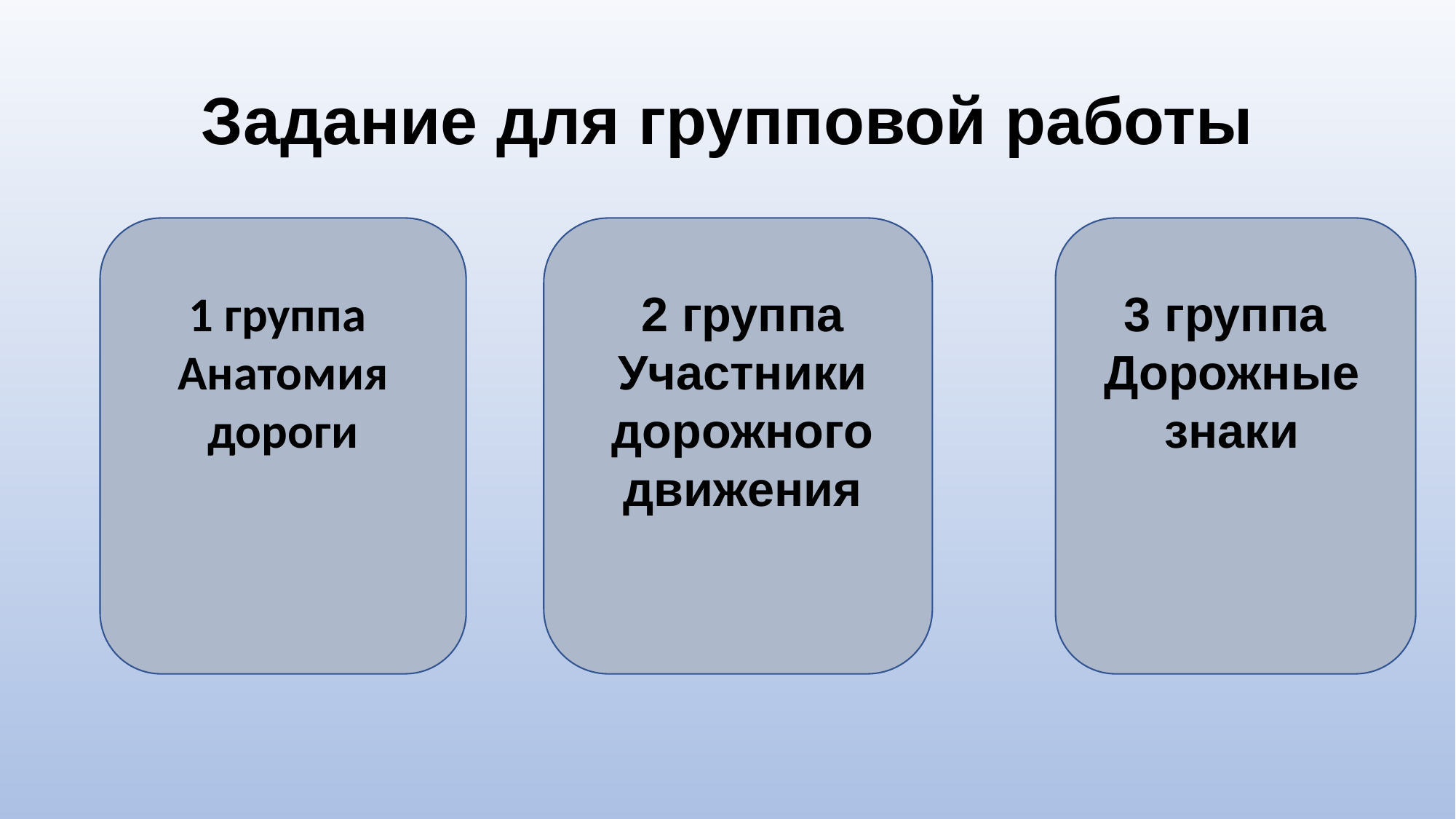

# Задание для групповой работы

1 группа  Анатомия дороги
2 группа Участники дорожного движения
3 группа
Дорожные знаки